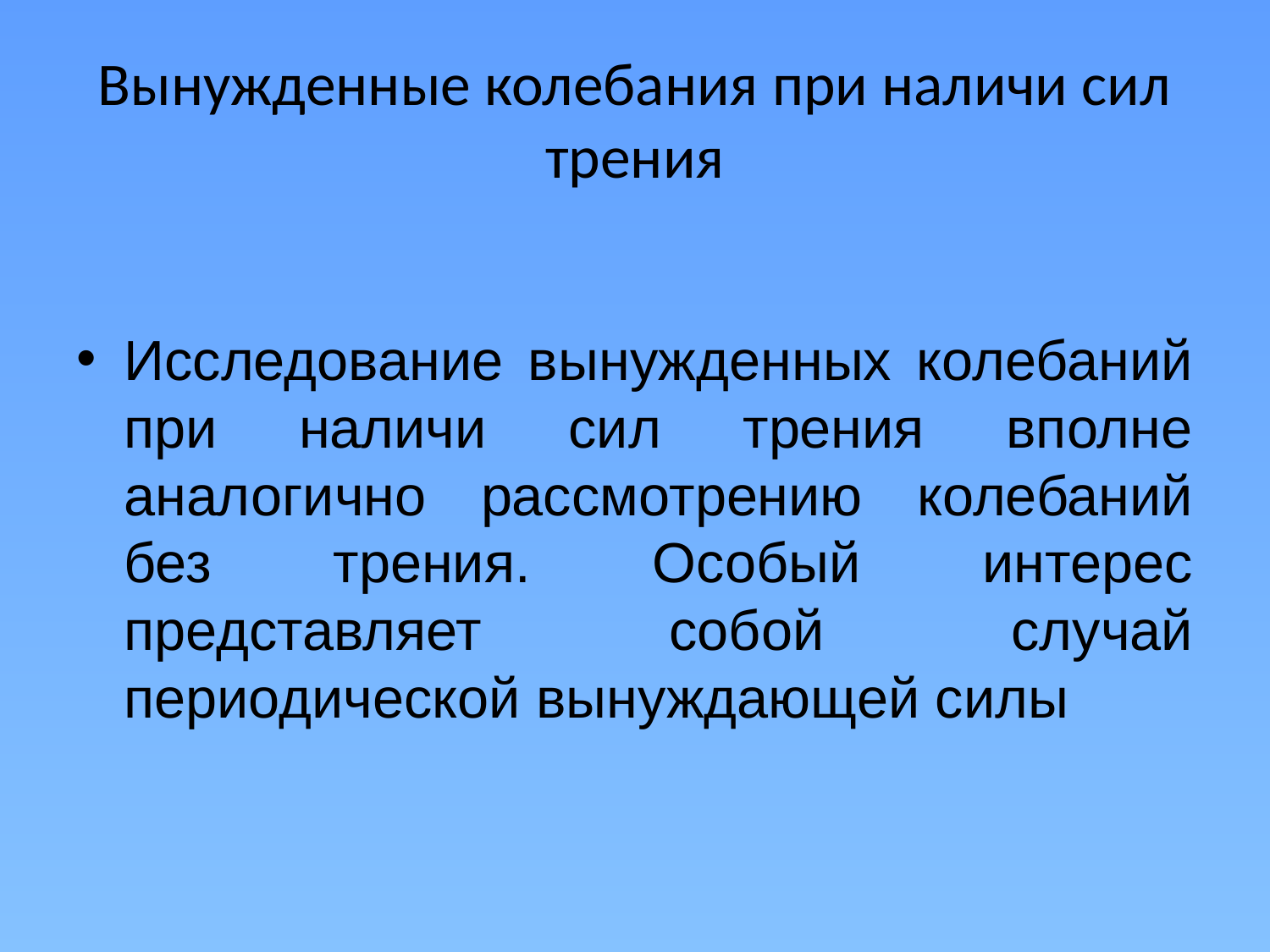

# Вынужденные колебания при наличи сил трения
Исследование вынужденных колебаний при наличи сил трения вполне аналогично рассмотрению колебаний без трения. Особый интерес представляет собой случай периодической вынуждающей силы